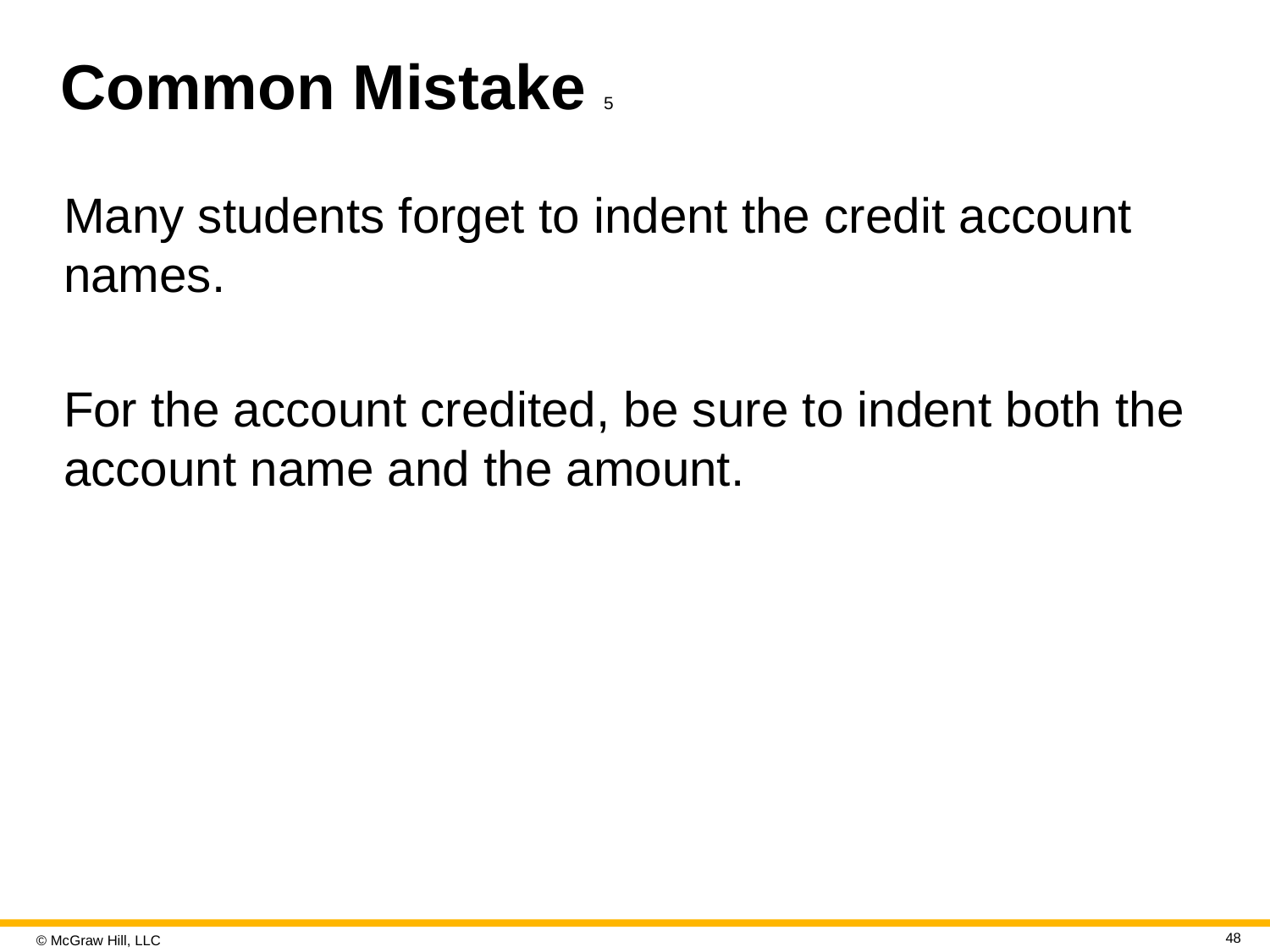

# Common Mistake 5
Many students forget to indent the credit account names.
For the account credited, be sure to indent both the account name and the amount.
48